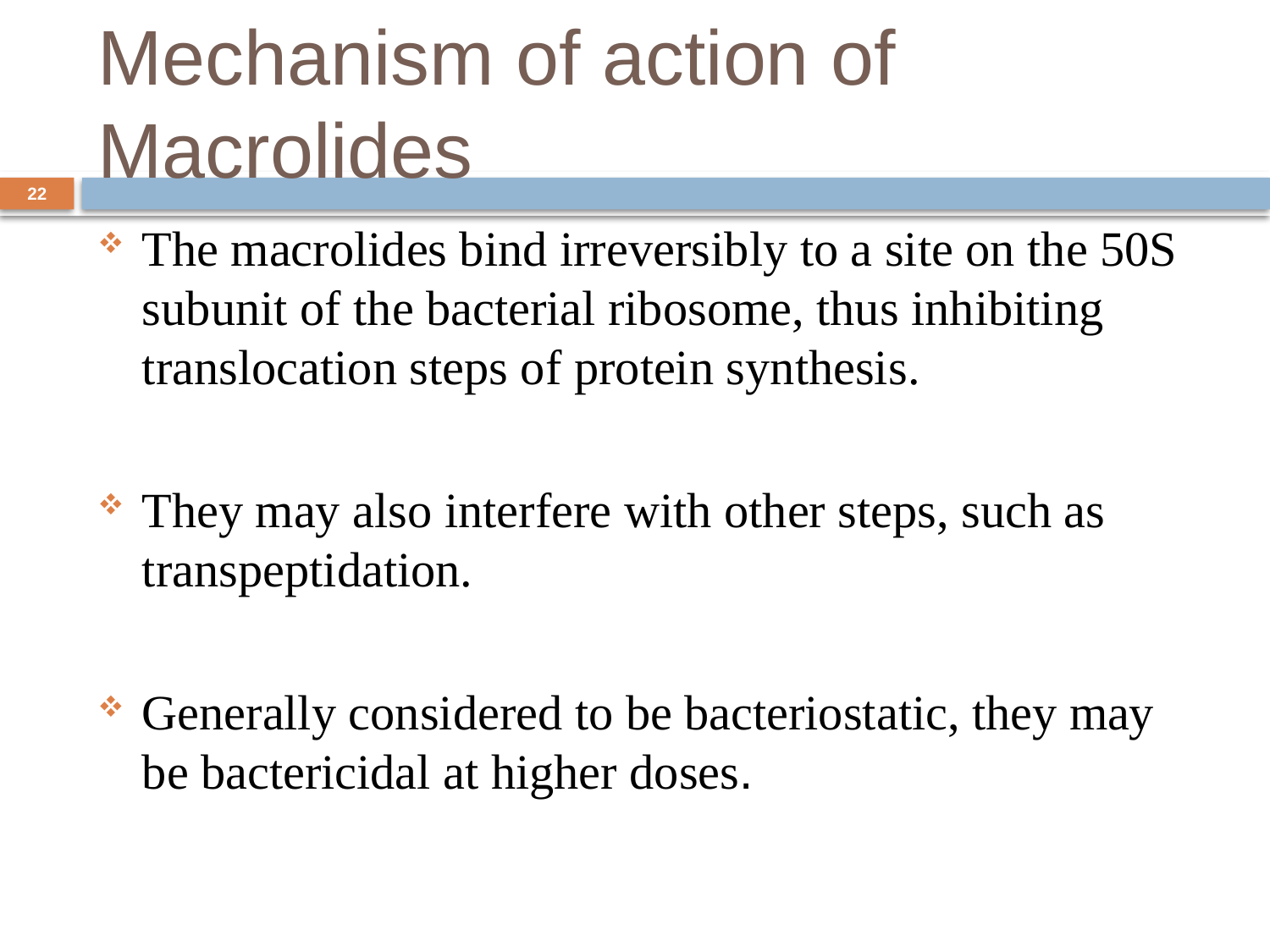

# Mechanism of action of Macrolides
22
The macrolides bind irreversibly to a site on the 50S subunit of the bacterial ribosome, thus inhibiting translocation steps of protein synthesis.

They may also interfere with other steps, such as transpeptidation.

Generally considered to be bacteriostatic, they may be bactericidal at higher doses.